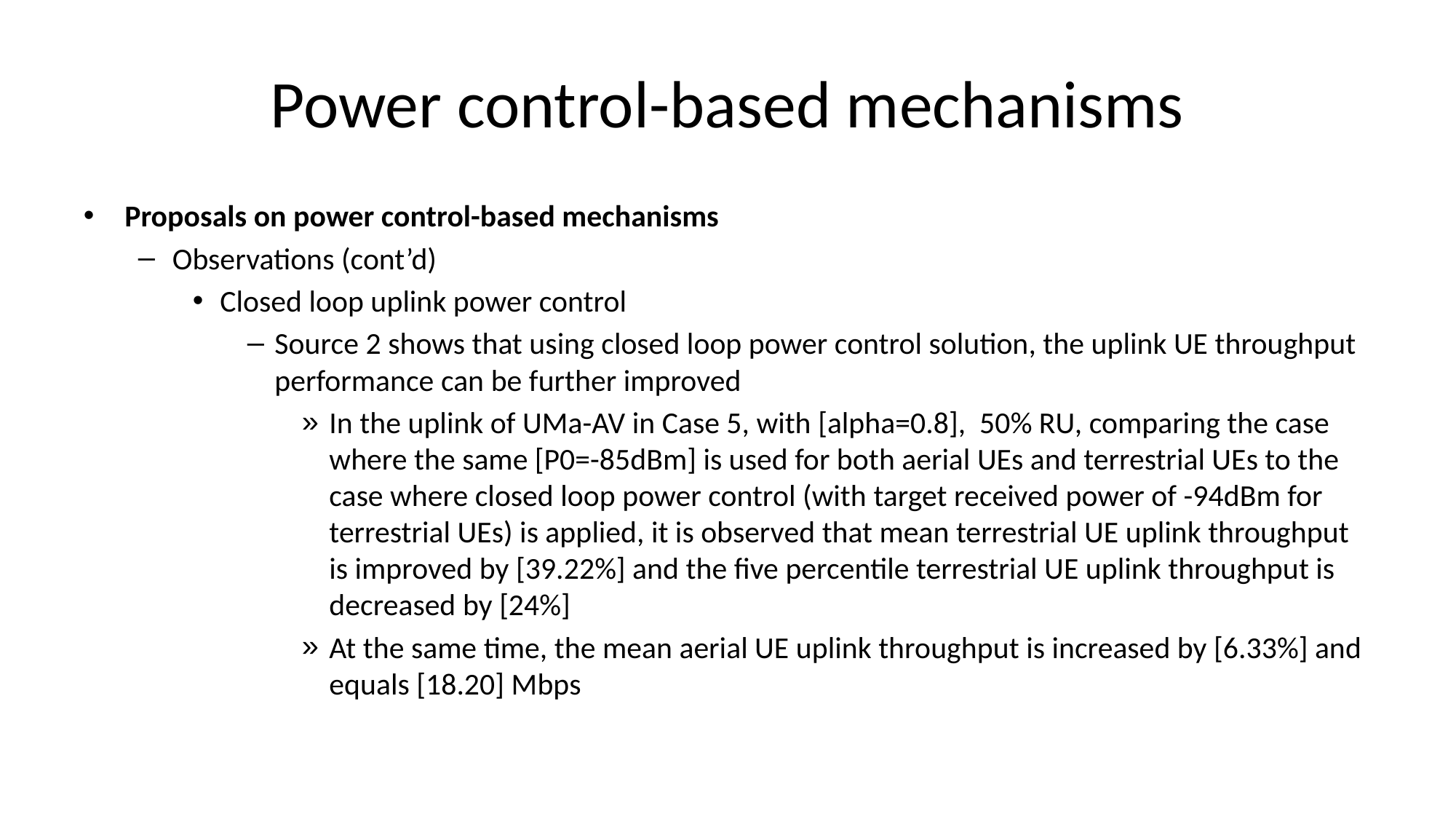

# Power control-based mechanisms
Proposals on power control-based mechanisms
Observations (cont’d)
Closed loop uplink power control
Source 2 shows that using closed loop power control solution, the uplink UE throughput performance can be further improved
In the uplink of UMa-AV in Case 5, with [alpha=0.8],  50% RU, comparing the case where the same [P0=-85dBm] is used for both aerial UEs and terrestrial UEs to the case where closed loop power control (with target received power of -94dBm for terrestrial UEs) is applied, it is observed that mean terrestrial UE uplink throughput is improved by [39.22%] and the five percentile terrestrial UE uplink throughput is decreased by [24%]
At the same time, the mean aerial UE uplink throughput is increased by [6.33%] and equals [18.20] Mbps